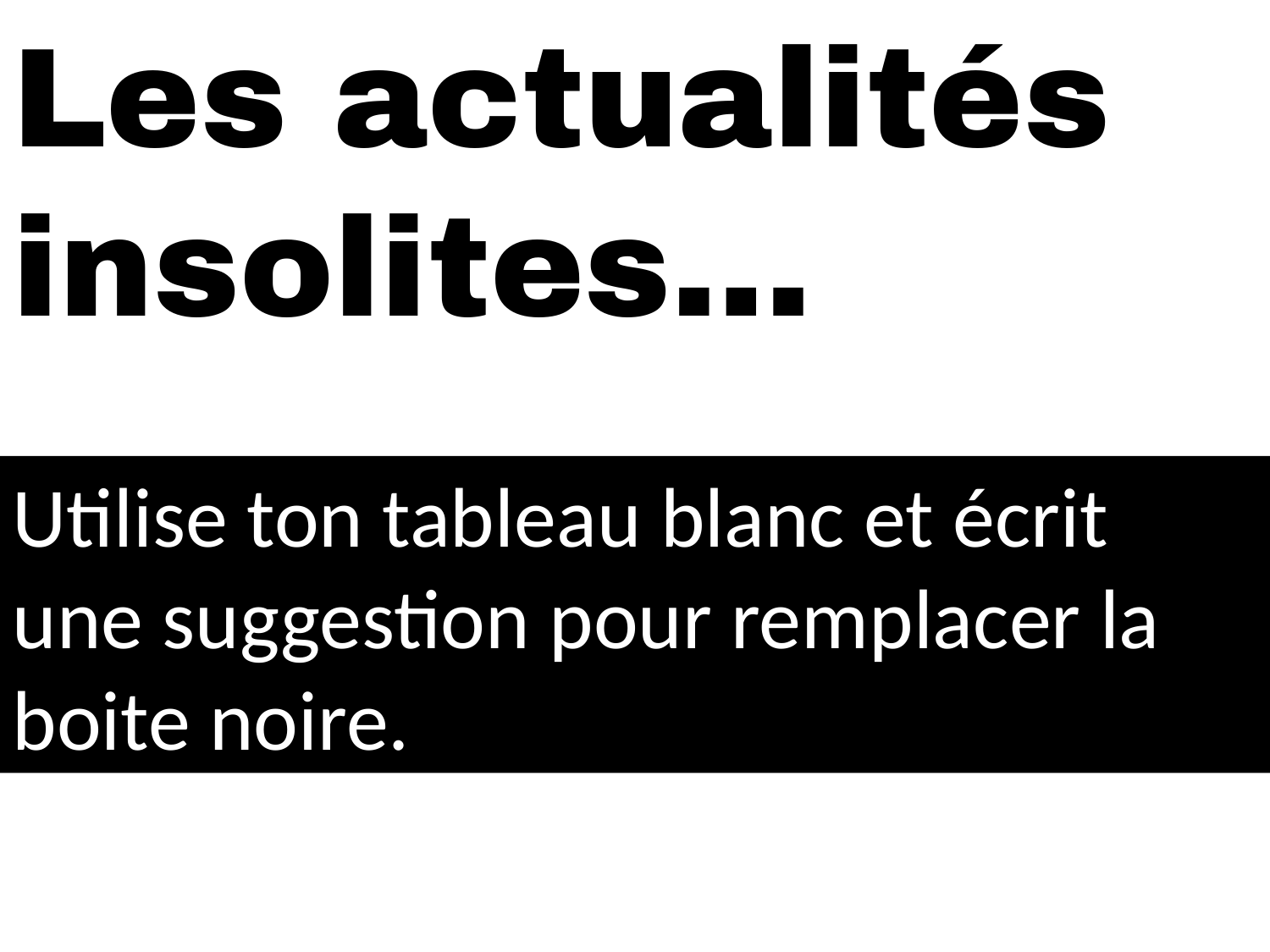

Les actualités insolites…
Utilise ton tableau blanc et écrit une suggestion pour remplacer la boite noire.